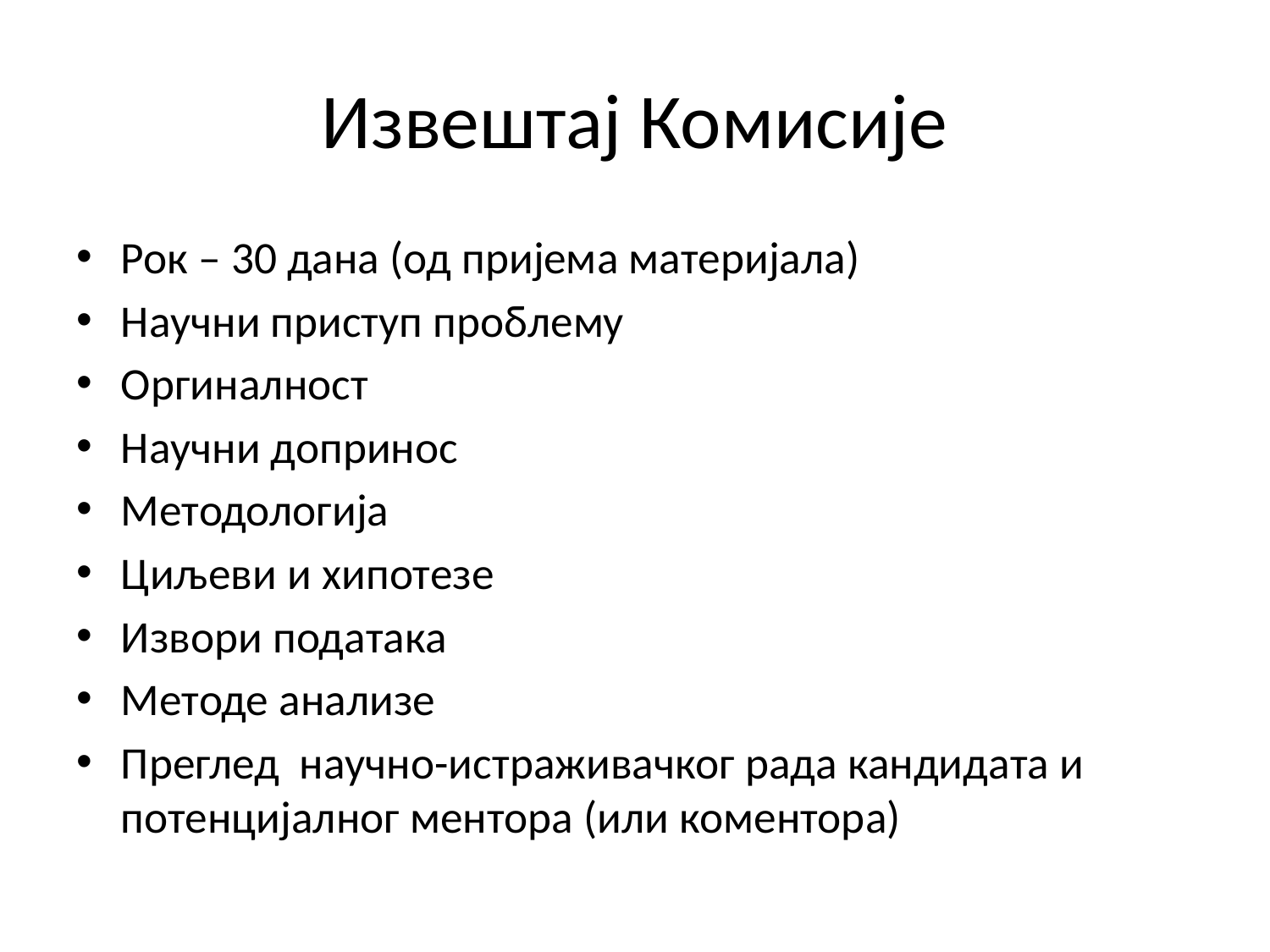

# Извештај Комисије
Рок – 30 дана (од пријема материјала)
Научни приступ проблему
Оргиналност
Научни допринос
Методологија
Циљеви и хипотезе
Извори података
Методе анализе
Преглед  научно-истраживачког рада кандидата и потенцијалног ментора (или коментора)